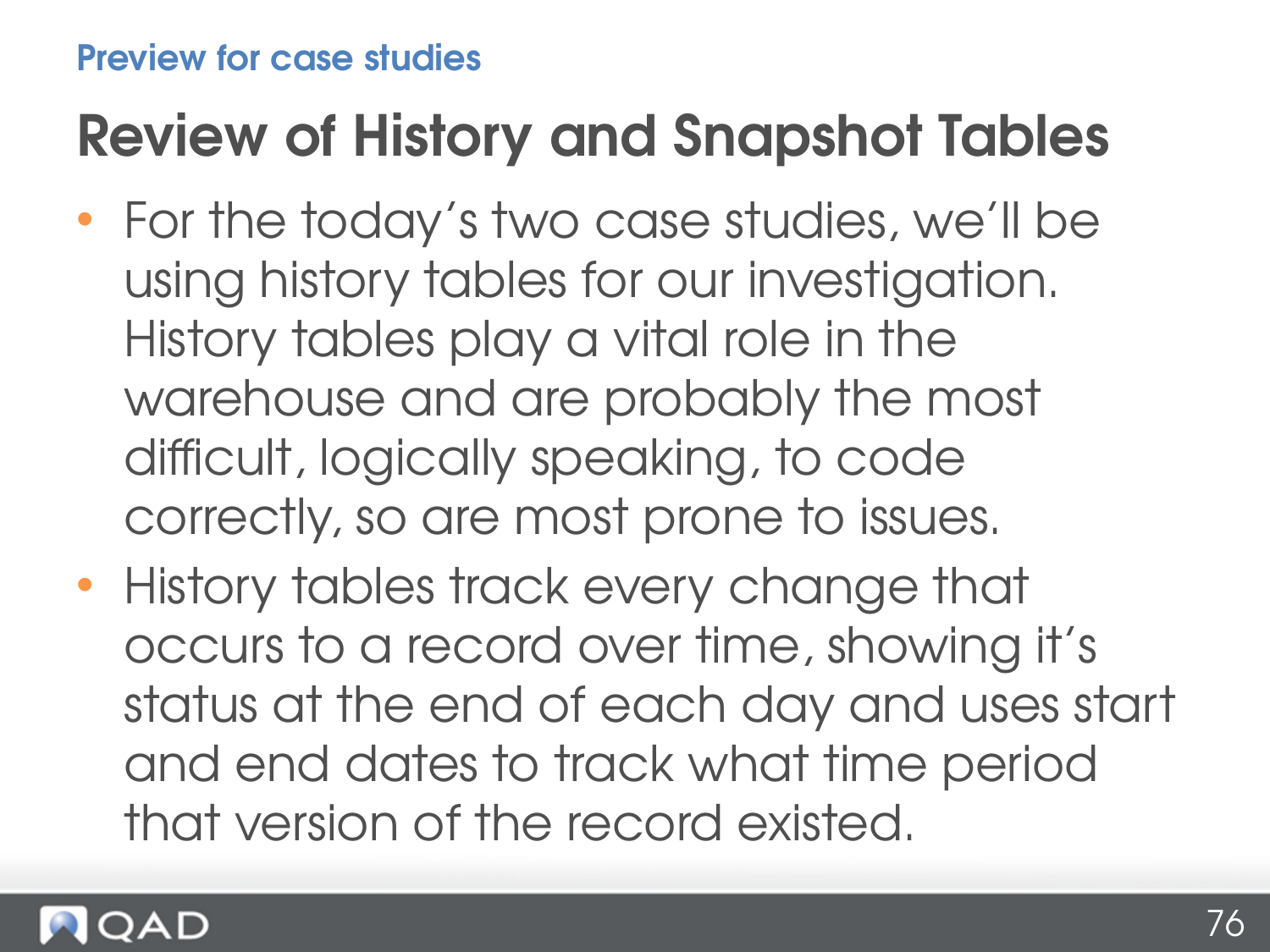

Preview for case studies
# Review of History and Snapshot Tables
For the today’s two case studies, we’ll be using history tables for our investigation. History tables play a vital role in the warehouse and are probably the most difficult, logically speaking, to code correctly, so are most prone to issues.
History tables track every change that occurs to a record over time, showing it’s status at the end of each day and uses start and end dates to track what time period that version of the record existed.
76